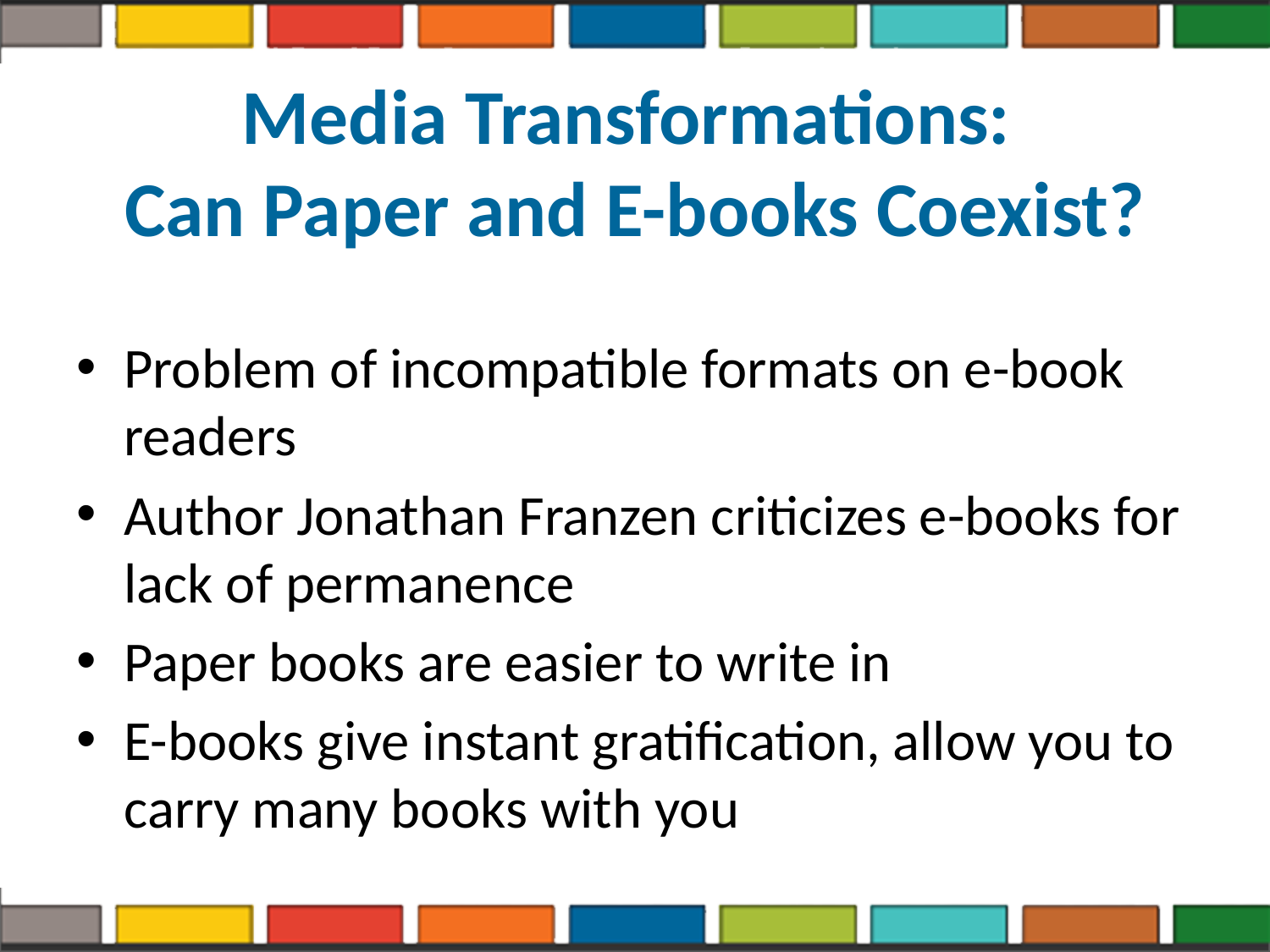

# Media Transformations: Can Paper and E-books Coexist?
Problem of incompatible formats on e-book readers
Author Jonathan Franzen criticizes e-books for lack of permanence
Paper books are easier to write in
E-books give instant gratification, allow you to carry many books with you